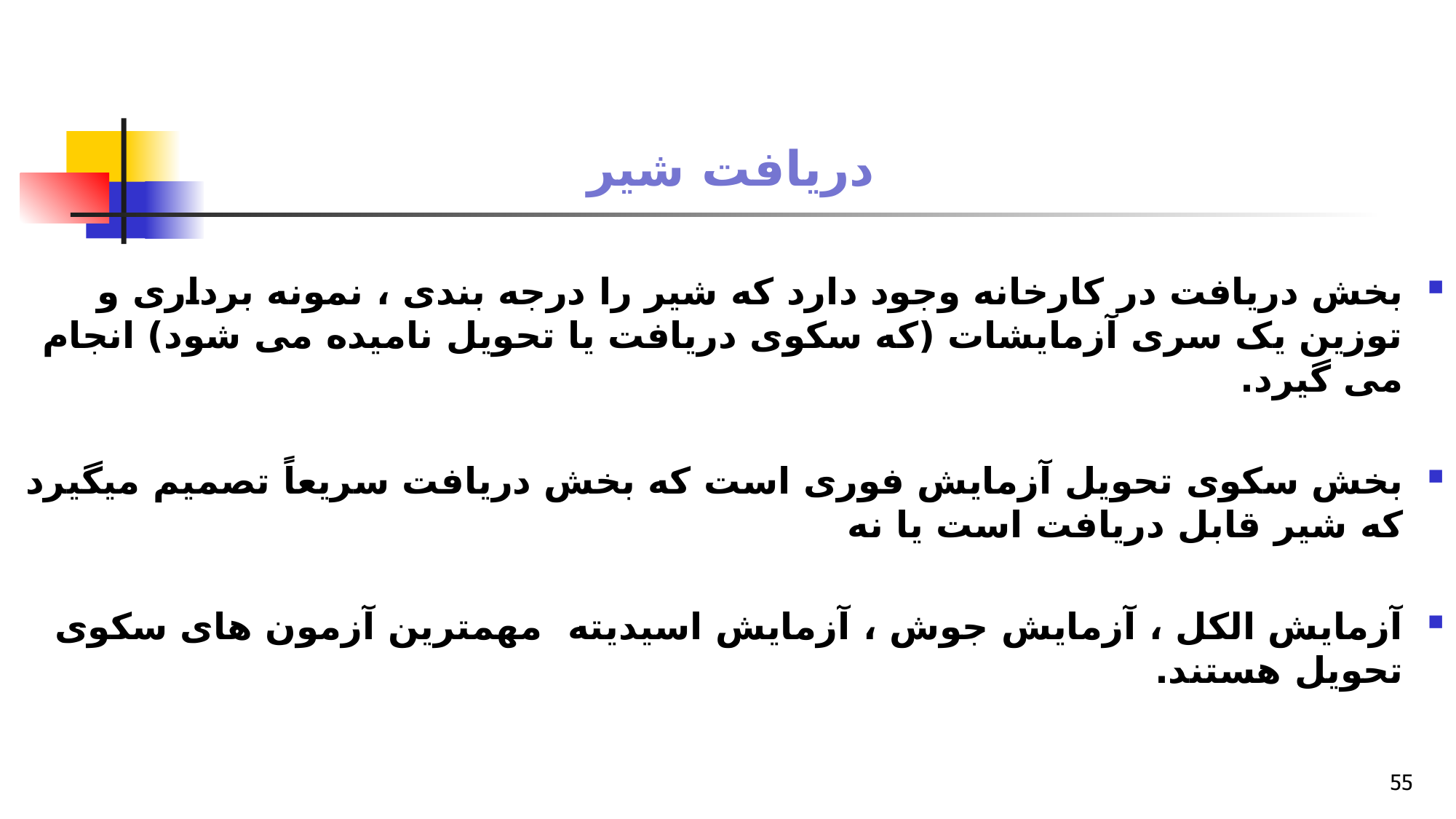

# دریافت شیر

بخش دریافت در کارخانه وجود دارد که شیر را درجه بندی ، نمونه برداری و توزین یک سری آزمایشات (که سکوی دریافت یا تحویل نامیده می شود) انجام می گیرد.

بخش سکوی تحویل آزمایش فوری است که بخش دریافت سریعاً تصمیم میگیرد که شیر قابل دریافت است یا نه

آزمایش الکل ، آزمایش جوش ، آزمایش اسیدیته  مهمترین آزمون های سکوی تحویل هستند.
55